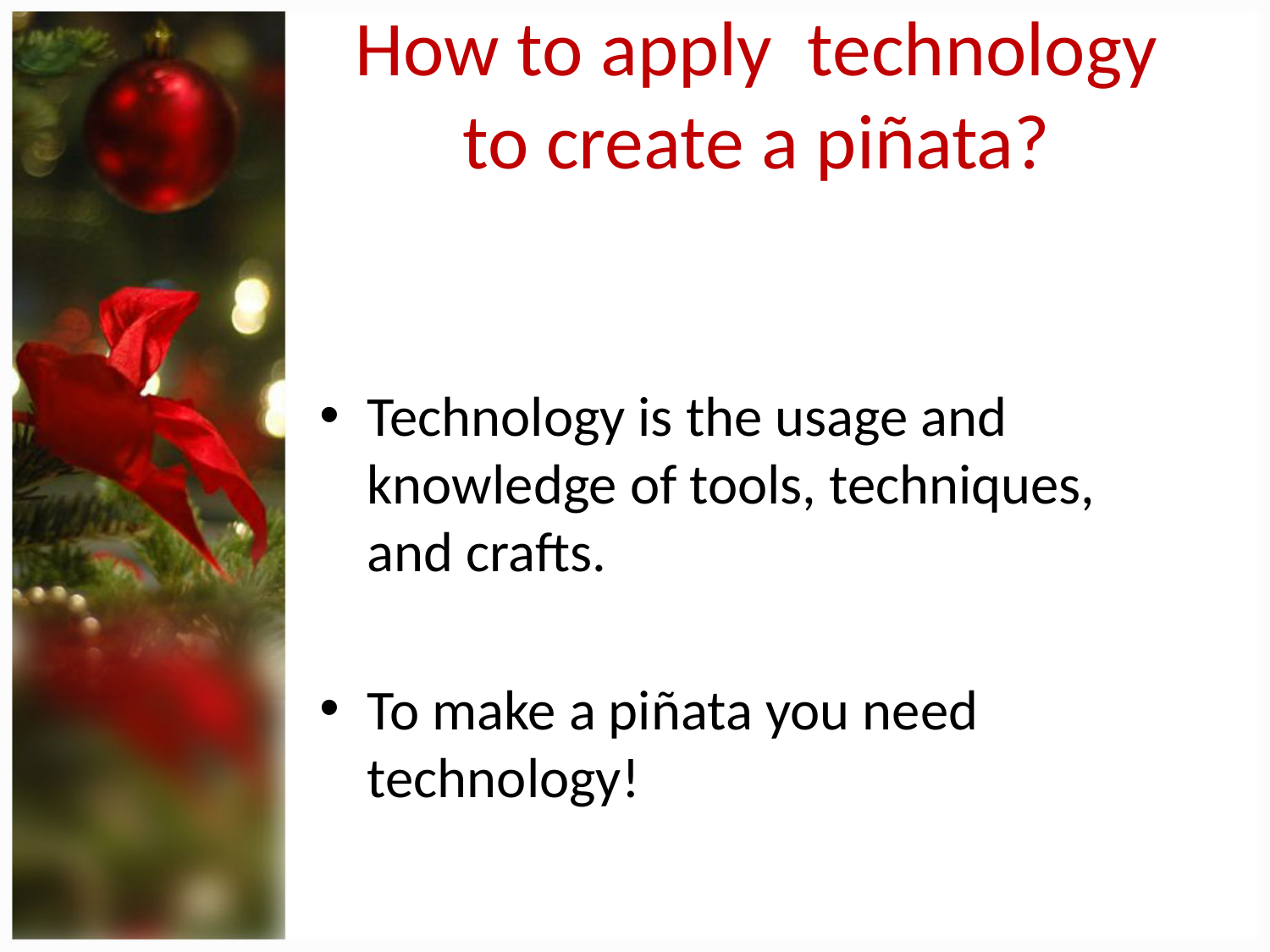

# How to apply  technology to create a piñata?

Technology is the usage and knowledge of tools, techniques, and crafts.

To make a piñata you need technology!